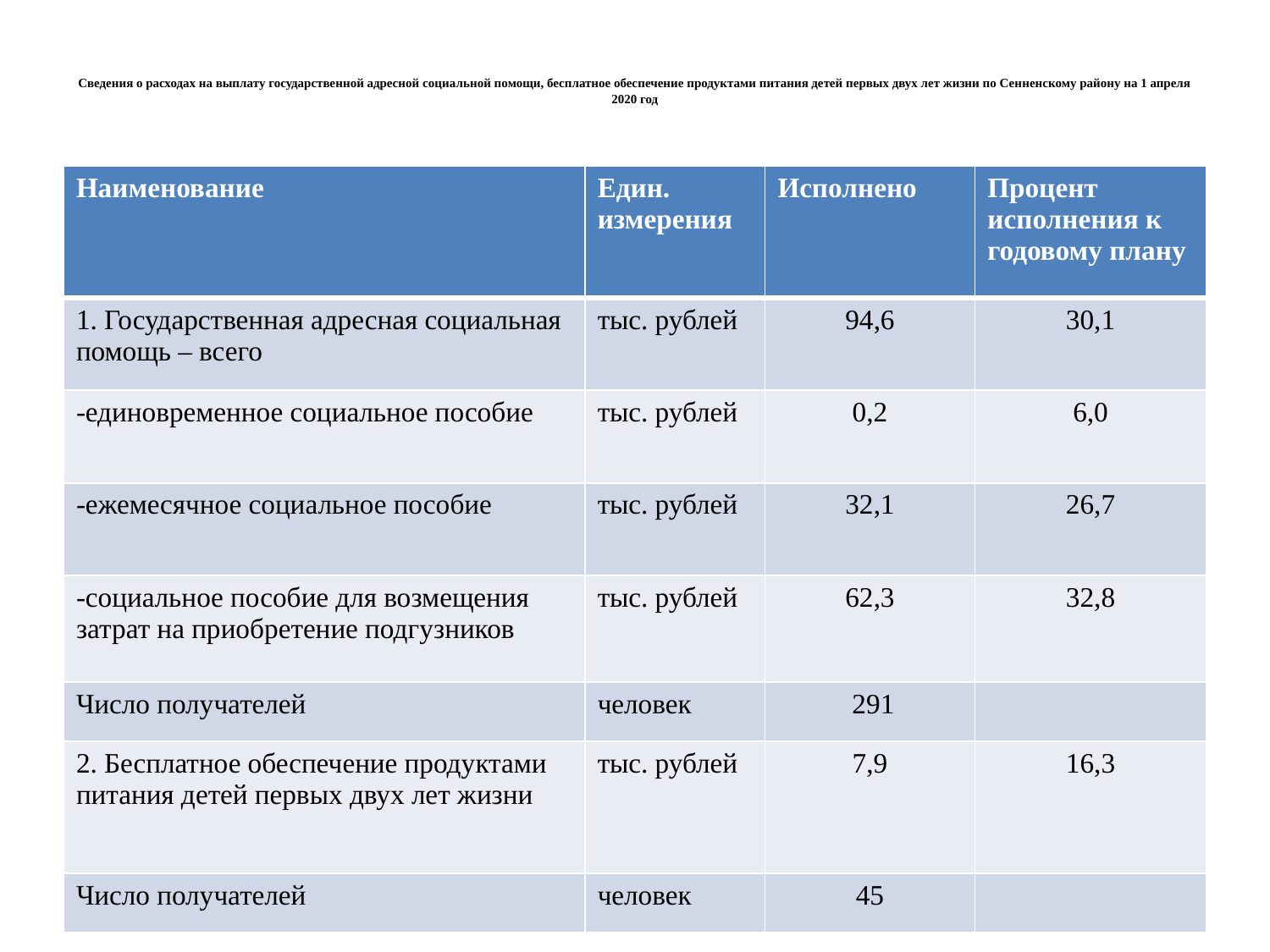

# Сведения о расходах на выплату государственной адресной социальной помощи, бесплатное обеспечение продуктами питания детей первых двух лет жизни по Сенненскому району на 1 апреля 2020 год
| Наименование | Един. измерения | Исполнено | Процент исполнения к годовому плану |
| --- | --- | --- | --- |
| 1. Государственная адресная социальная помощь – всего | тыс. рублей | 94,6 | 30,1 |
| -единовременное социальное пособие | тыс. рублей | 0,2 | 6,0 |
| -ежемесячное социальное пособие | тыс. рублей | 32,1 | 26,7 |
| -социальное пособие для возмещения затрат на приобретение подгузников | тыс. рублей | 62,3 | 32,8 |
| Число получателей | человек | 291 |  |
| 2. Бесплатное обеспечение продуктами питания детей первых двух лет жизни | тыс. рублей | 7,9 | 16,3 |
| Число получателей | человек | 45 |  |